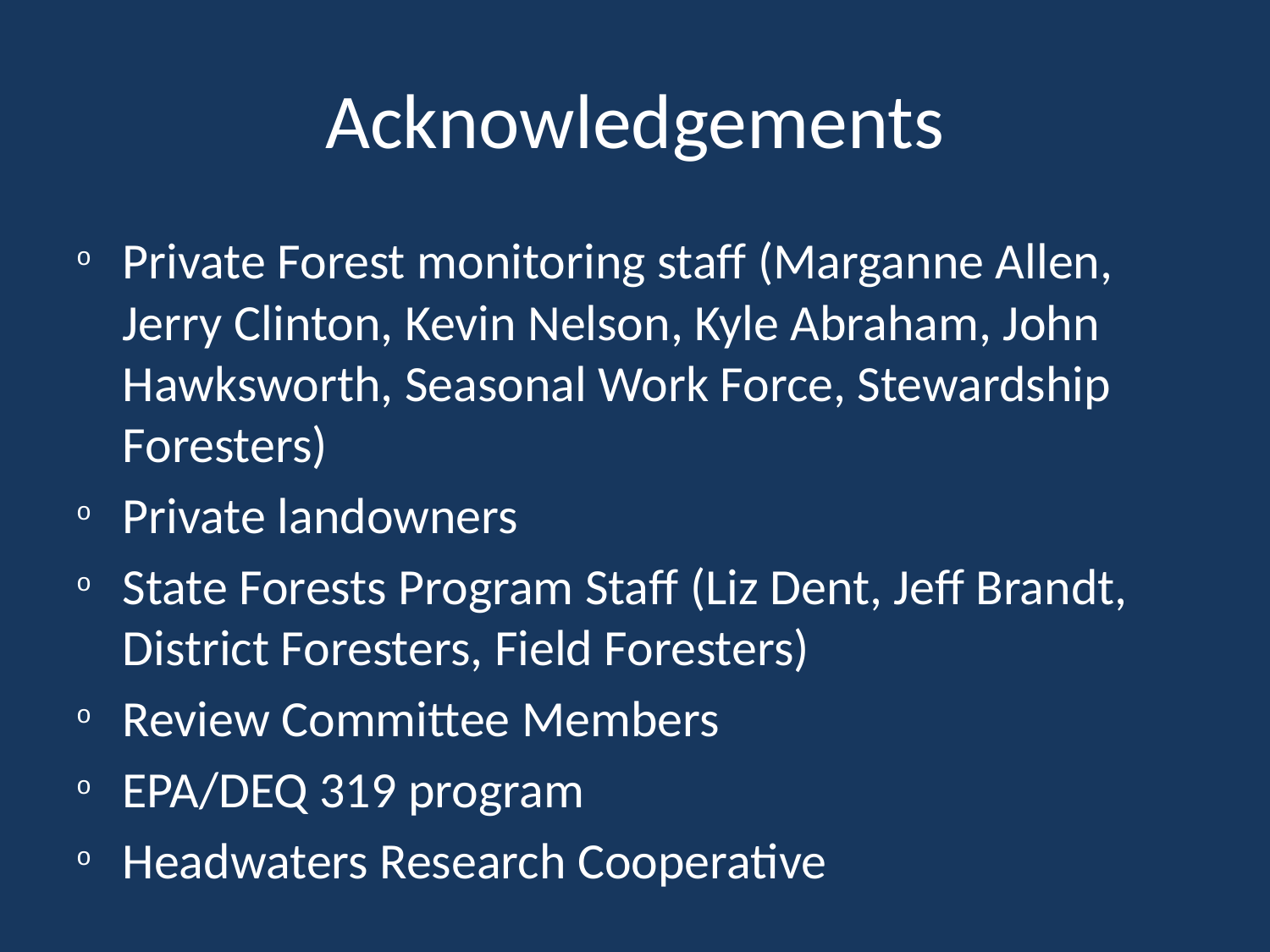

# Acknowledgements
Private Forest monitoring staff (Marganne Allen, Jerry Clinton, Kevin Nelson, Kyle Abraham, John Hawksworth, Seasonal Work Force, Stewardship Foresters)
Private landowners
State Forests Program Staff (Liz Dent, Jeff Brandt, District Foresters, Field Foresters)
Review Committee Members
EPA/DEQ 319 program
Headwaters Research Cooperative